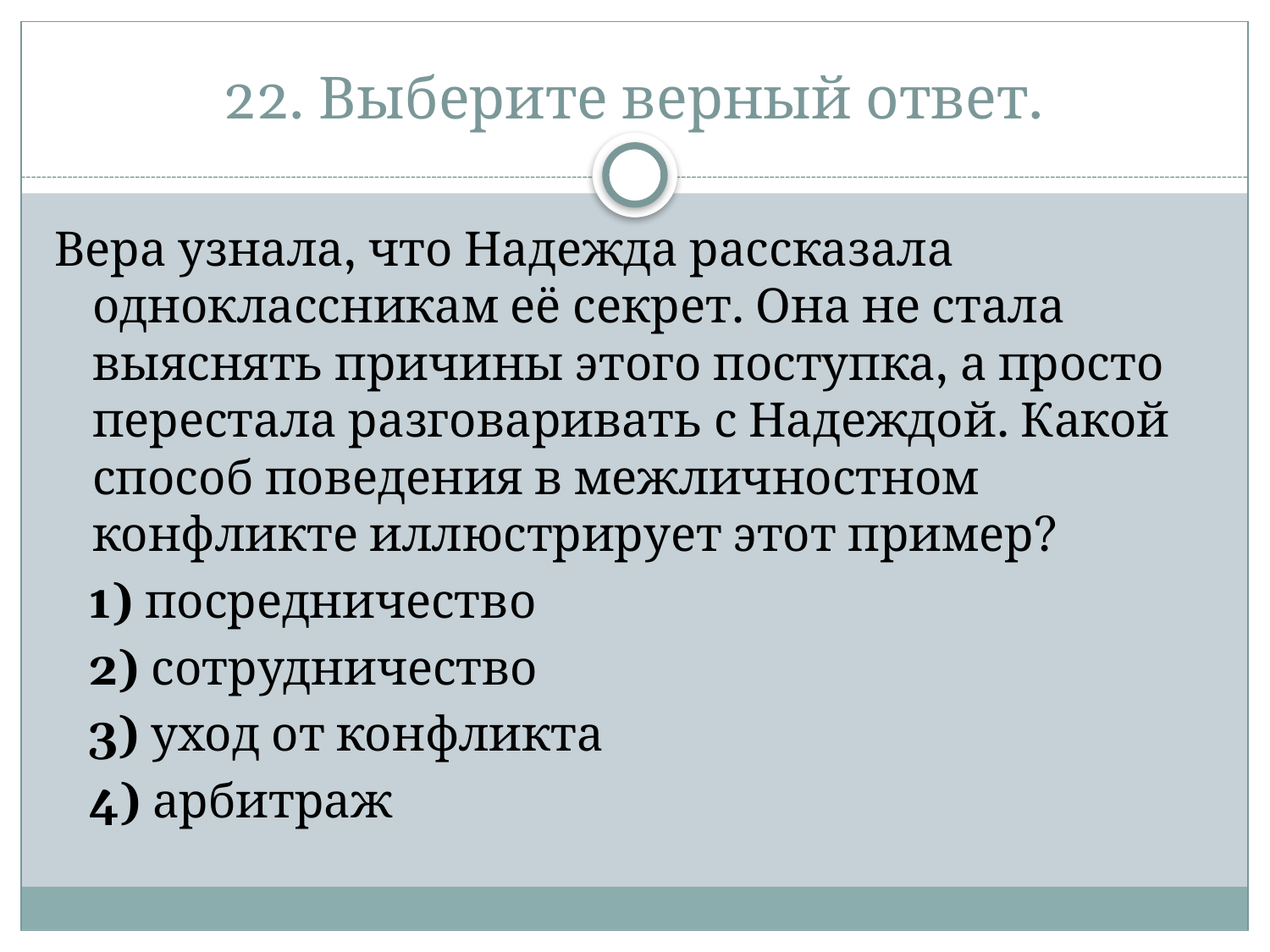

# 22. Выберите верный ответ.
Вера узнала, что Надежда рассказала одноклассникам её секрет. Она не стала выяснять причины этого поступка, а просто перестала разговаривать с Надеждой. Какой способ поведения в межличностном конфликте иллюстрирует этот пример?
   1) посредничество
   2) сотрудничество
   3) уход от конфликта
   4) арбитраж